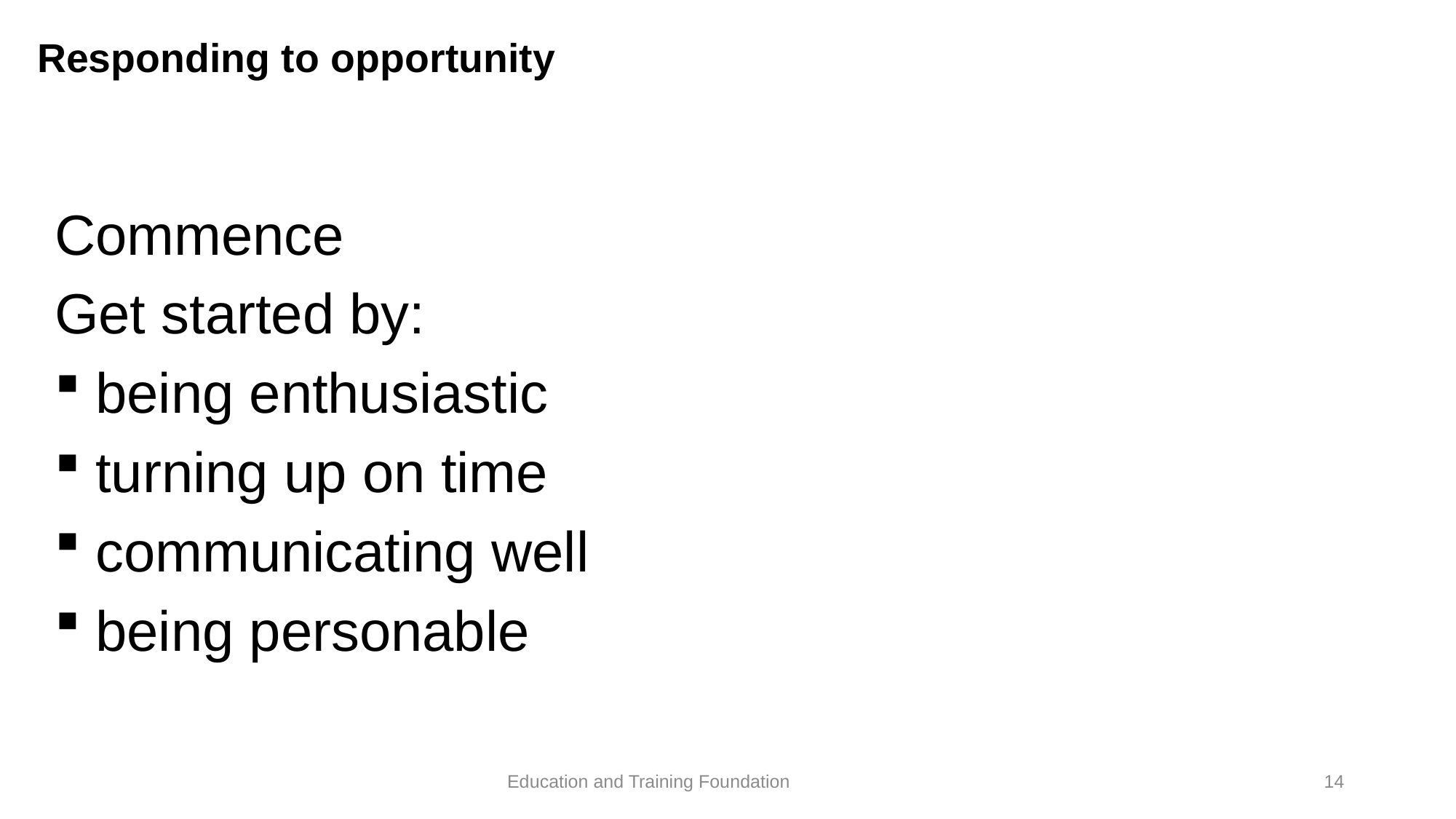

# Responding to opportunity
Commence
Get started by:
being enthusiastic
turning up on time
communicating well
being personable
14
Education and Training Foundation